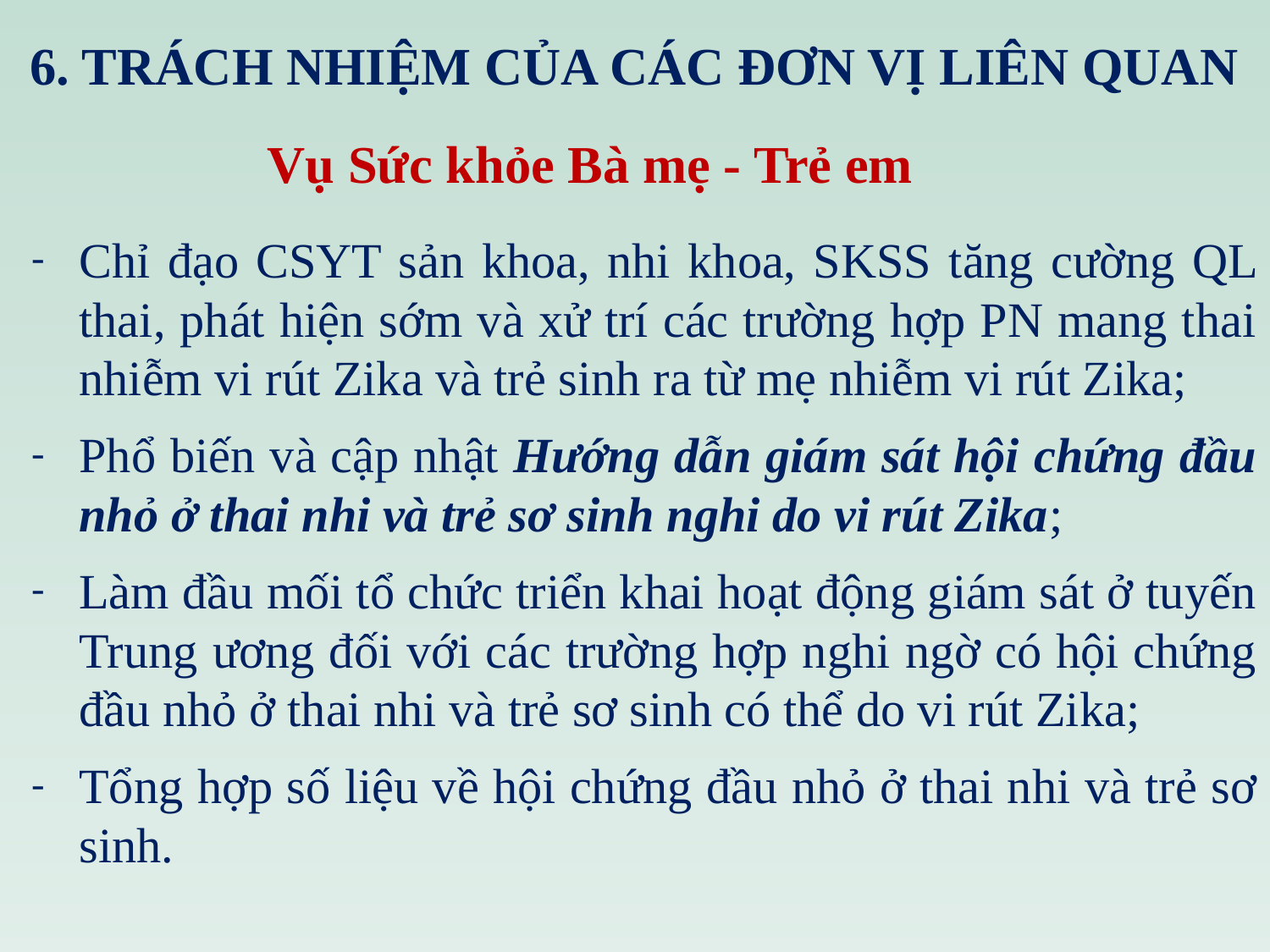

# 6. TRÁCH NHIỆM CỦA CÁC ĐƠN VỊ LIÊN QUAN
Vụ Sức khỏe Bà mẹ - Trẻ em
Chỉ đạo CSYT sản khoa, nhi khoa, SKSS tăng cường QL thai, phát hiện sớm và xử trí các trường hợp PN mang thai nhiễm vi rút Zika và trẻ sinh ra từ mẹ nhiễm vi rút Zika;
Phổ biến và cập nhật Hướng dẫn giám sát hội chứng đầu nhỏ ở thai nhi và trẻ sơ sinh nghi do vi rút Zika;
Làm đầu mối tổ chức triển khai hoạt động giám sát ở tuyến Trung ương đối với các trường hợp nghi ngờ có hội chứng đầu nhỏ ở thai nhi và trẻ sơ sinh có thể do vi rút Zika;
Tổng hợp số liệu về hội chứng đầu nhỏ ở thai nhi và trẻ sơ sinh.